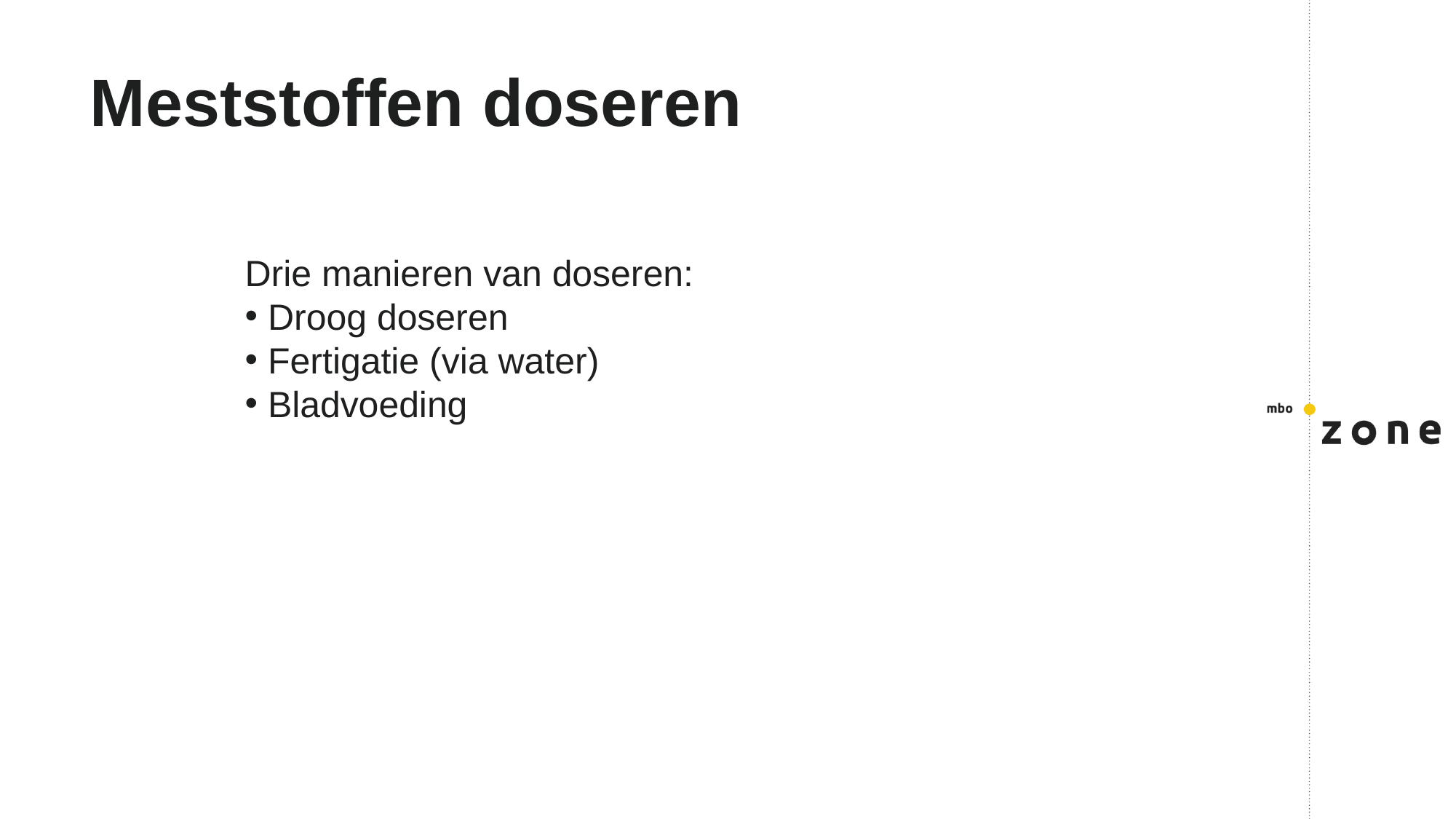

# Meststoffen doseren

Drie manieren van doseren:
 Droog doseren
 Fertigatie (via water)
 Bladvoeding